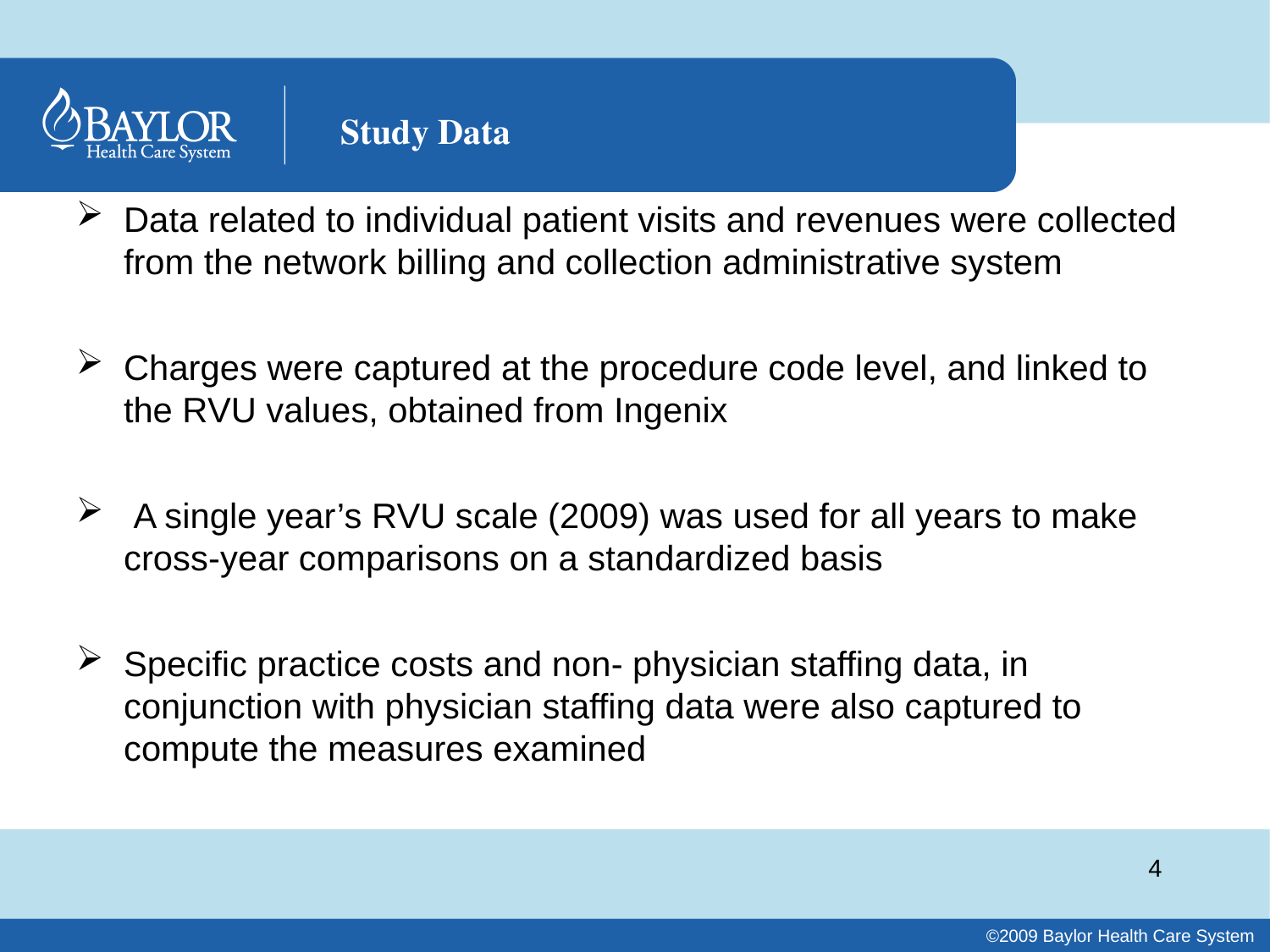

# Study Data
Data related to individual patient visits and revenues were collected from the network billing and collection administrative system

Charges were captured at the procedure code level, and linked to the RVU values, obtained from Ingenix

 A single year’s RVU scale (2009) was used for all years to make cross-year comparisons on a standardized basis

Specific practice costs and non- physician staffing data, in conjunction with physician staffing data were also captured to compute the measures examined

4